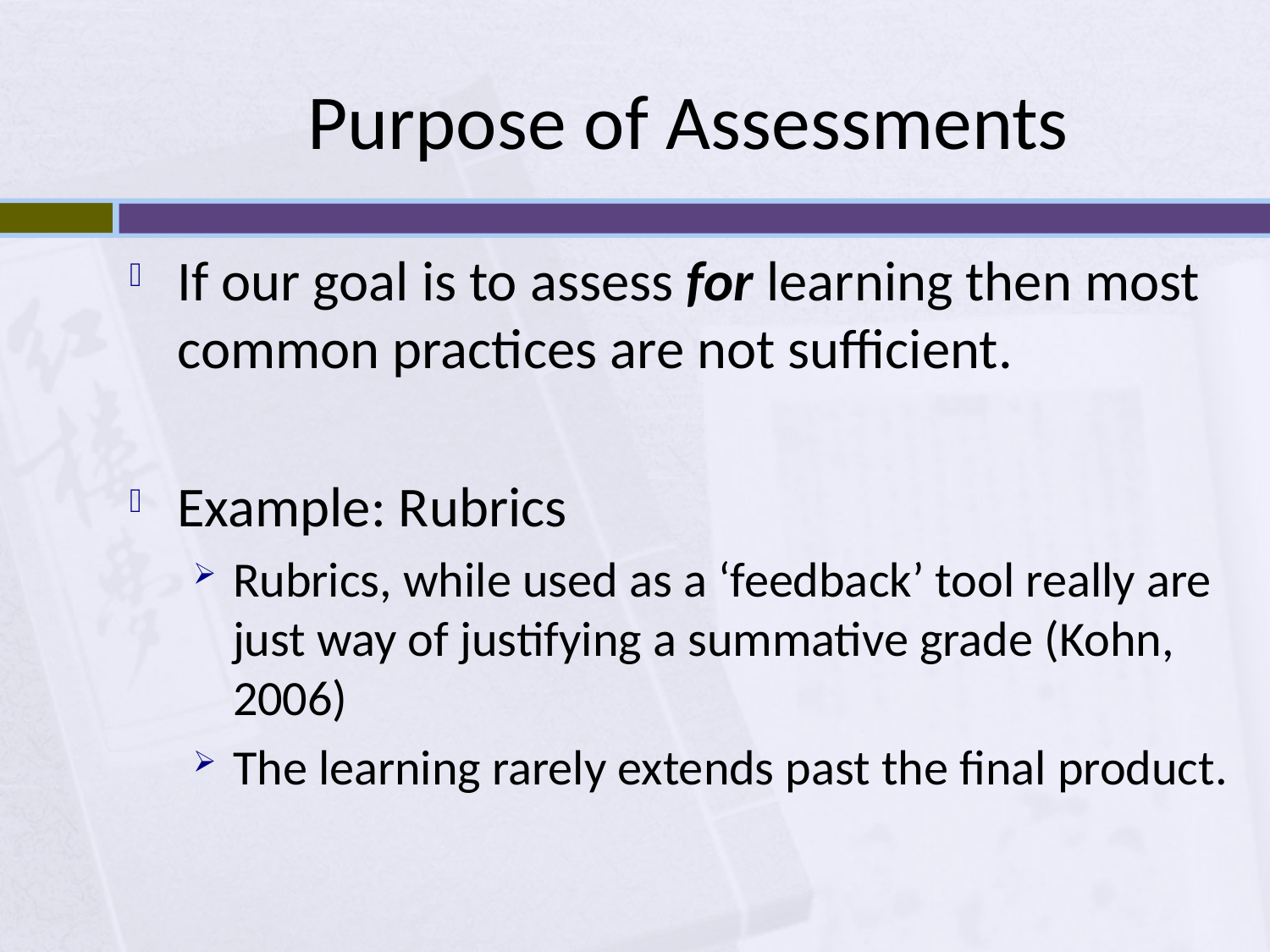

# Purpose of Assessments
If our goal is to assess for learning then most common practices are not sufficient.

Example: Rubrics
Rubrics, while used as a ‘feedback’ tool really are just way of justifying a summative grade (Kohn, 2006)
The learning rarely extends past the final product.